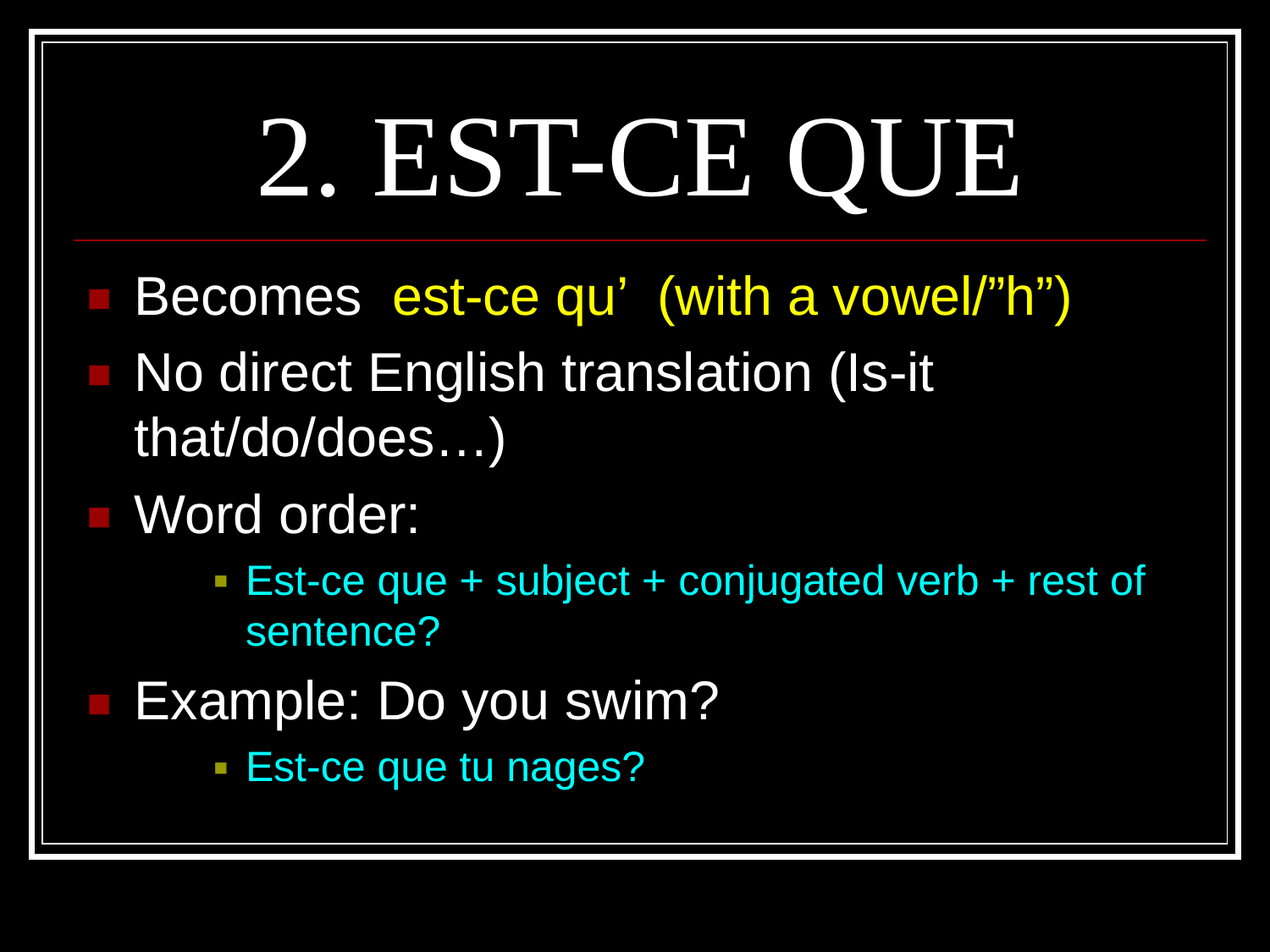

# 2. EST-CE QUE
Becomes  est-ce qu’  (with a vowel/”h”)
No direct English translation (Is-it that/do/does…)
Word order:
Est-ce que + subject + conjugated verb + rest of sentence?
Example: Do you swim?
Est-ce que tu nages?